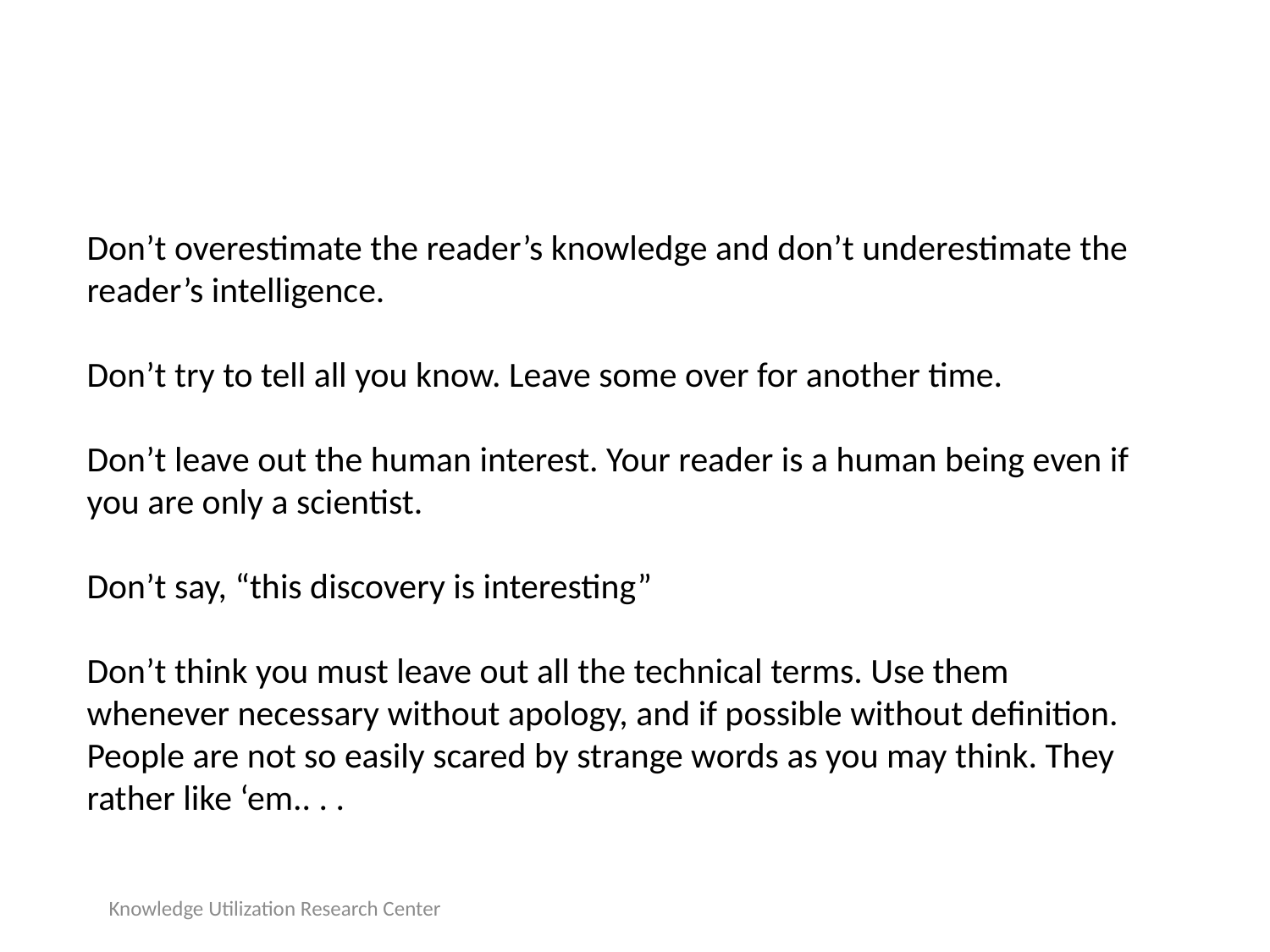

# Don’t overestimate the reader’s knowledge and don’t underestimate the reader’s intelligence. Don’t try to tell all you know. Leave some over for another time. Don’t leave out the human interest. Your reader is a human being even if you are only a scientist. Don’t say, “this discovery is interesting” Don’t think you must leave out all the technical terms. Use them whenever necessary without apology, and if possible without definition. People are not so easily scared by strange words as you may think. They rather like ‘em.. . .

Knowledge Utilization Research Center